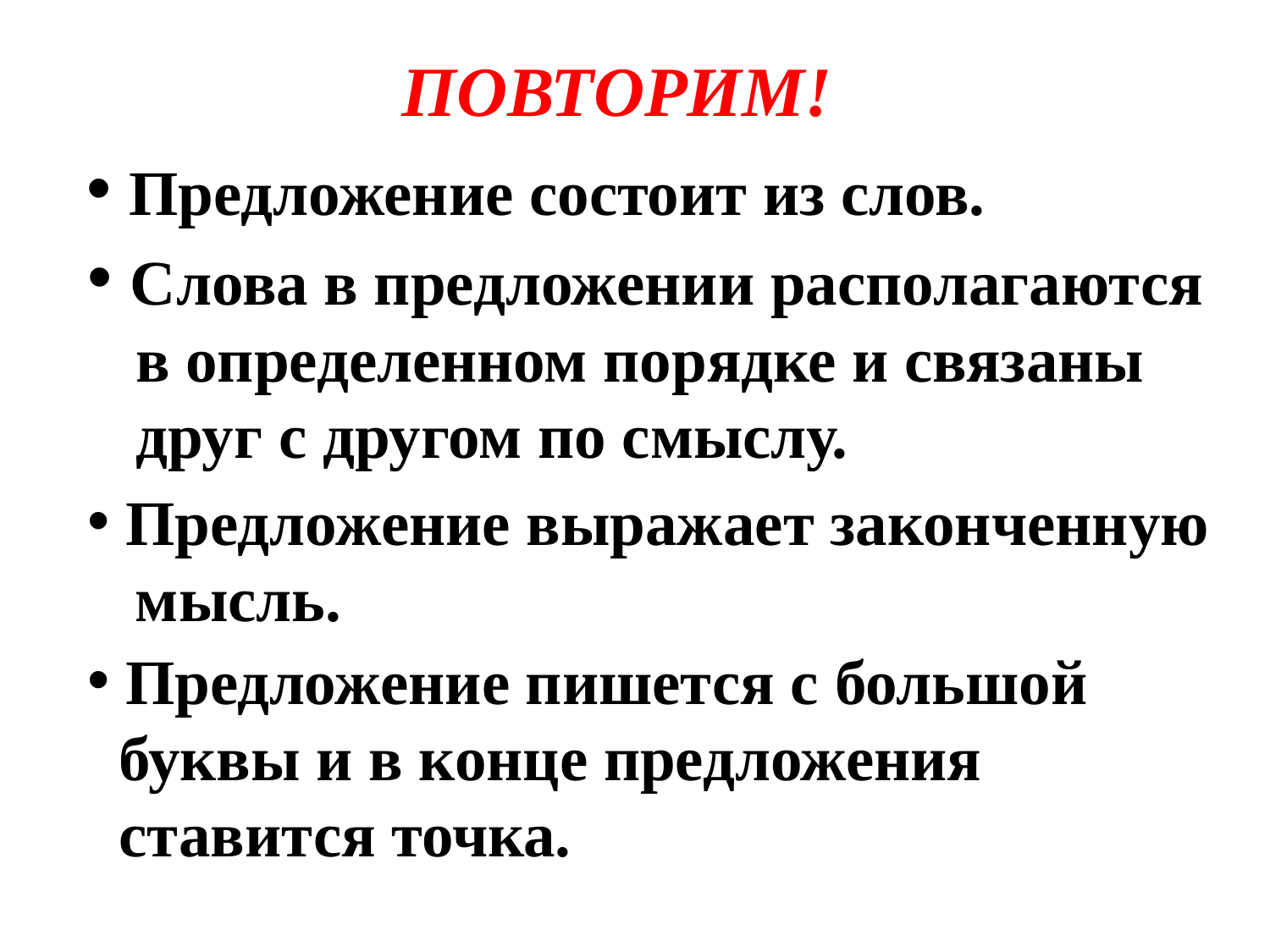

ПОВТОРИМ!
 Предложение состоит из слов.
 Слова в предложении располагаются
   в определенном порядке и связаны
   друг с другом по смыслу.
 Предложение выражает законченную
   мысль.
 Предложение пишется с большой
  буквы и в конце предложения
  ставится точка.